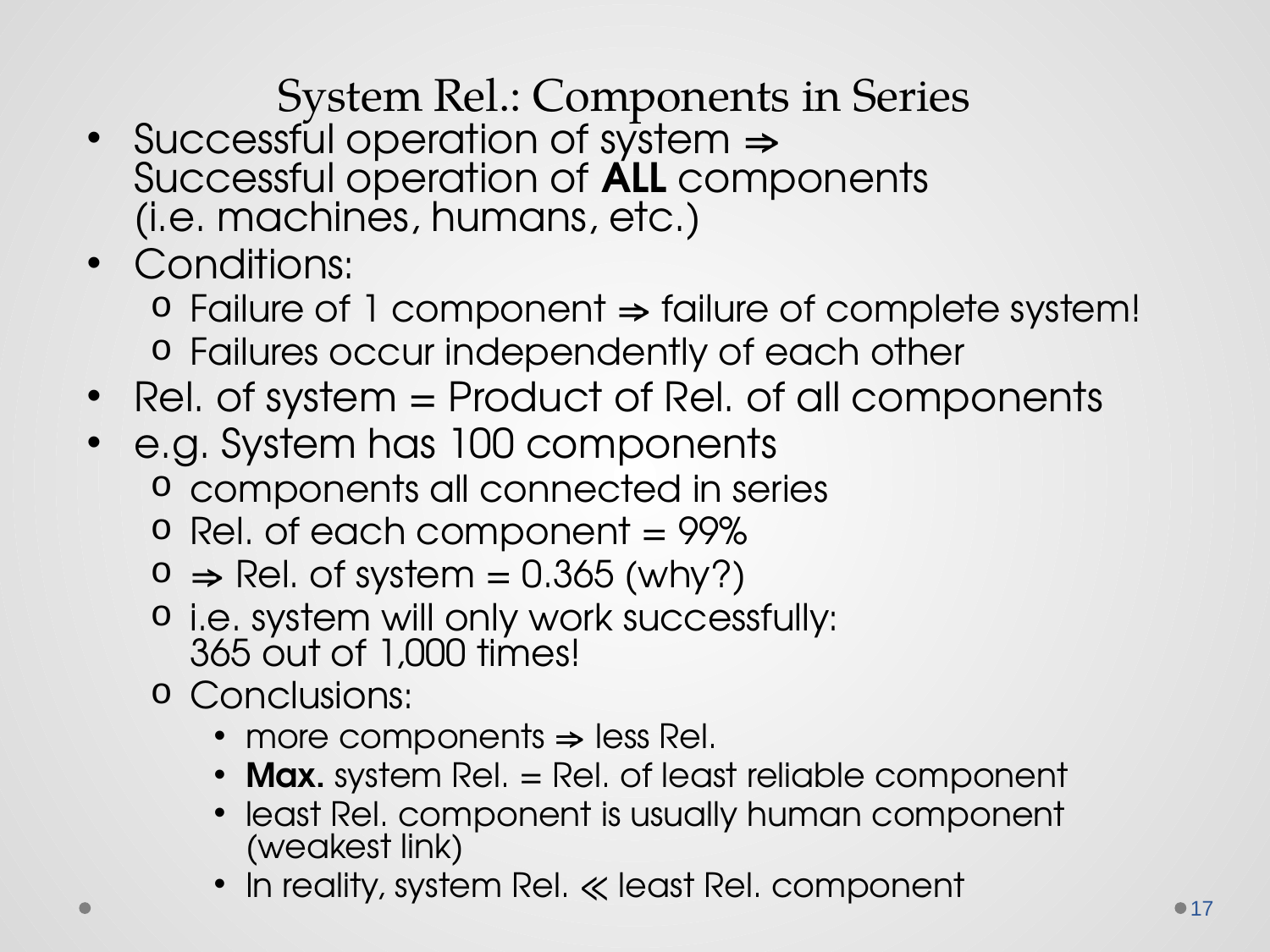

# System Rel.: Components in Series

Successful operation of system ⇒
Successful operation of ALL components
(i.e. machines, humans, etc.)
Conditions:
Failure of 1 component ⇒ failure of complete system!
Failures occur independently of each other
Rel. of system = Product of Rel. of all components
e.g. System has 100 components
components all connected in series
Rel. of each component = 99%
⇒ Rel. of system = 0.365 (why?)
i.e. system will only work successfully:
365 out of 1,000 times!
Conclusions:
more components ⇒ less Rel.
Max. system Rel. = Rel. of least reliable component
least Rel. component is usually human component (weakest link)
In reality, system Rel. ≪ least Rel. component
17